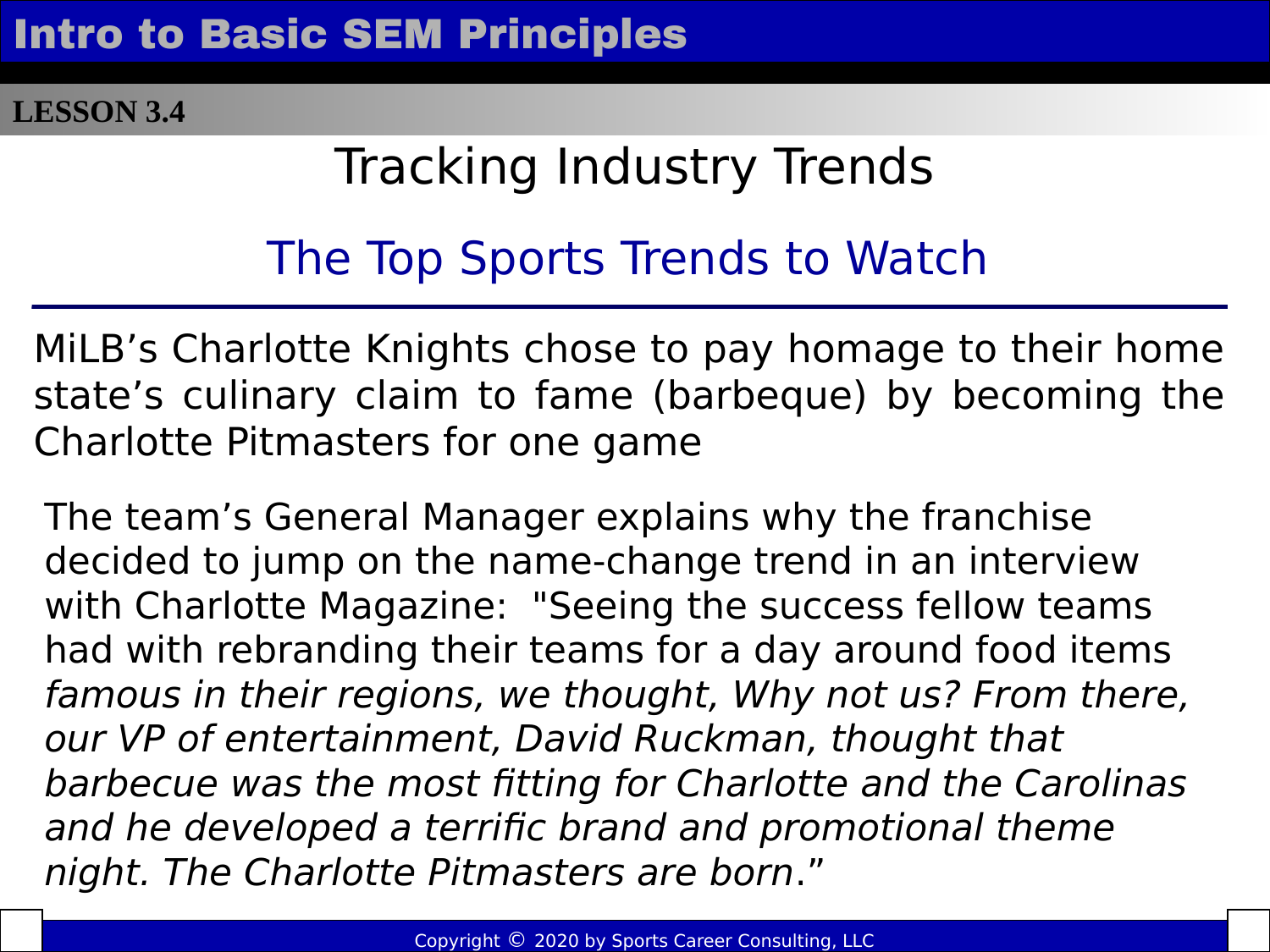

Intro to Basic SEM Principles
LESSON 3.4
Tracking Industry Trends
The Top Sports Trends to Watch

MiLB’s Charlotte Knights chose to pay homage to their home state’s culinary claim to fame (barbeque) by becoming the Charlotte Pitmasters for one game
The team’s General Manager explains why the franchise decided to jump on the name-change trend in an interview with Charlotte Magazine:  "Seeing the success fellow teams had with rebranding their teams for a day around food items famous in their regions, we thought, Why not us? From there, our VP of entertainment, David Ruckman, thought that barbecue was the most fitting for Charlotte and the Carolinas and he developed a terrific brand and promotional theme night. The Charlotte Pitmasters are born.”
Copyright © 2020 by Sports Career Consulting, LLC